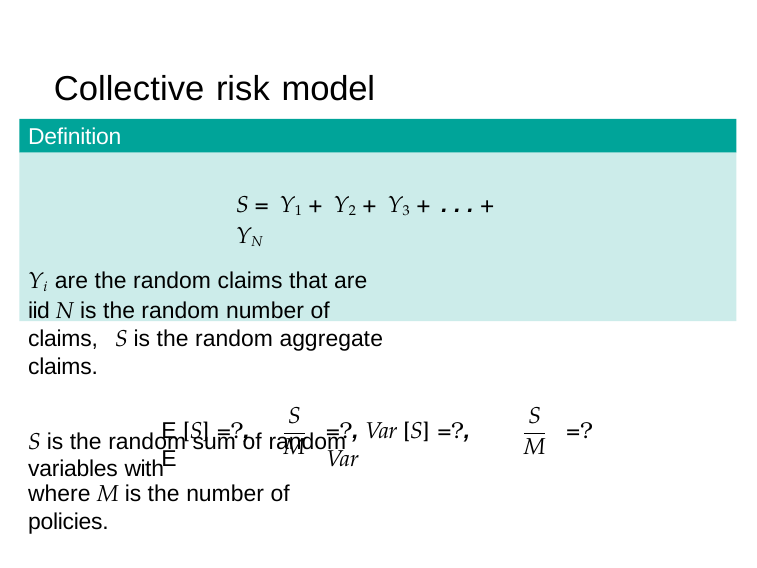

# Collective risk model

Definition

S = Y1 + Y2 + Y3 + . . . + YN
Yi are the random claims that are iid N is the random number of claims, S is the random aggregate claims.

S is the random sum of random variables with

S
S
E [S] =?, E
=?, Var [S] =?, Var
=?
M
M

where M is the number of policies.